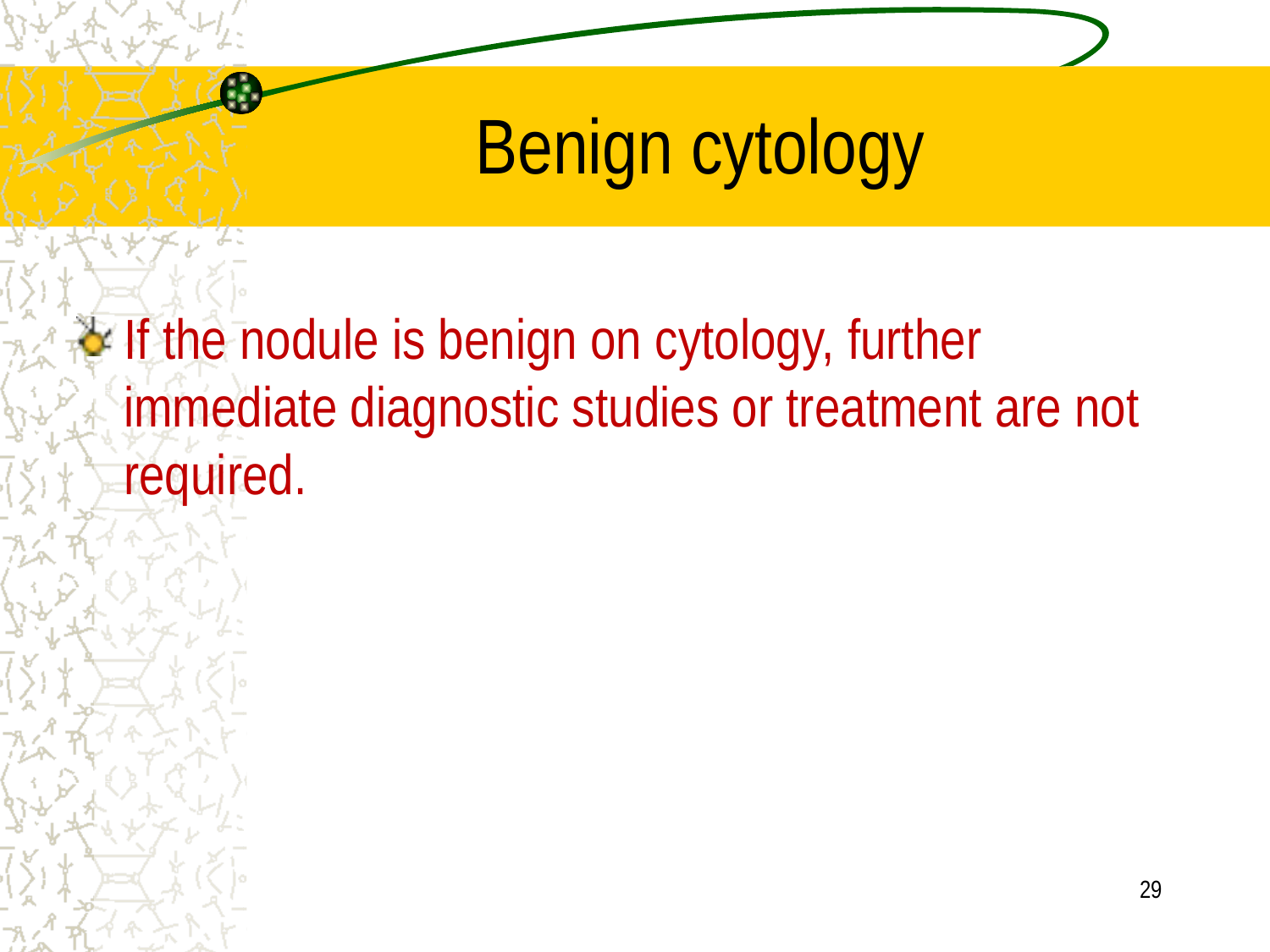

# Benign cytology
If the nodule is benign on cytology, further immediate diagnostic studies or treatment are not required.
29